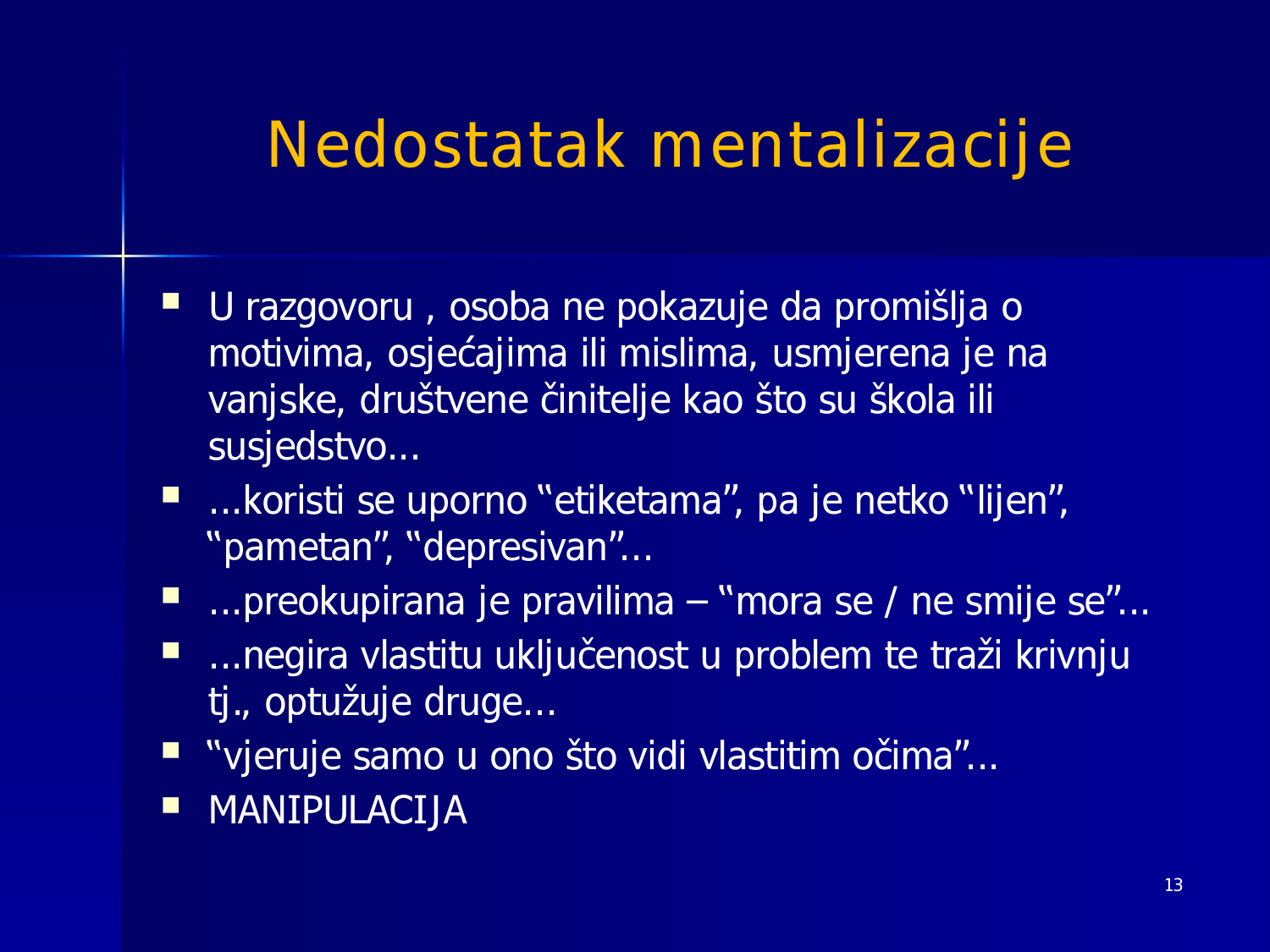

# Nedostatak mentalizacije
U razgovoru , osoba ne pokazuje da promišlja o motivima, osjećajima ili mislima, usmjerena je na vanjske, društvene činitelje kao što su škola ili susjedstvo...
...koristi se uporno “etiketama”, pa je netko “lijen”, “pametan”, “depresivan”...
...preokupirana je pravilima – “mora se / ne smije se”...
...negira vlastitu uključenost u problem te traži krivnju tj., optužuje druge...
“vjeruje samo u ono što vidi vlastitim očima”...
MANIPULACIJA
13